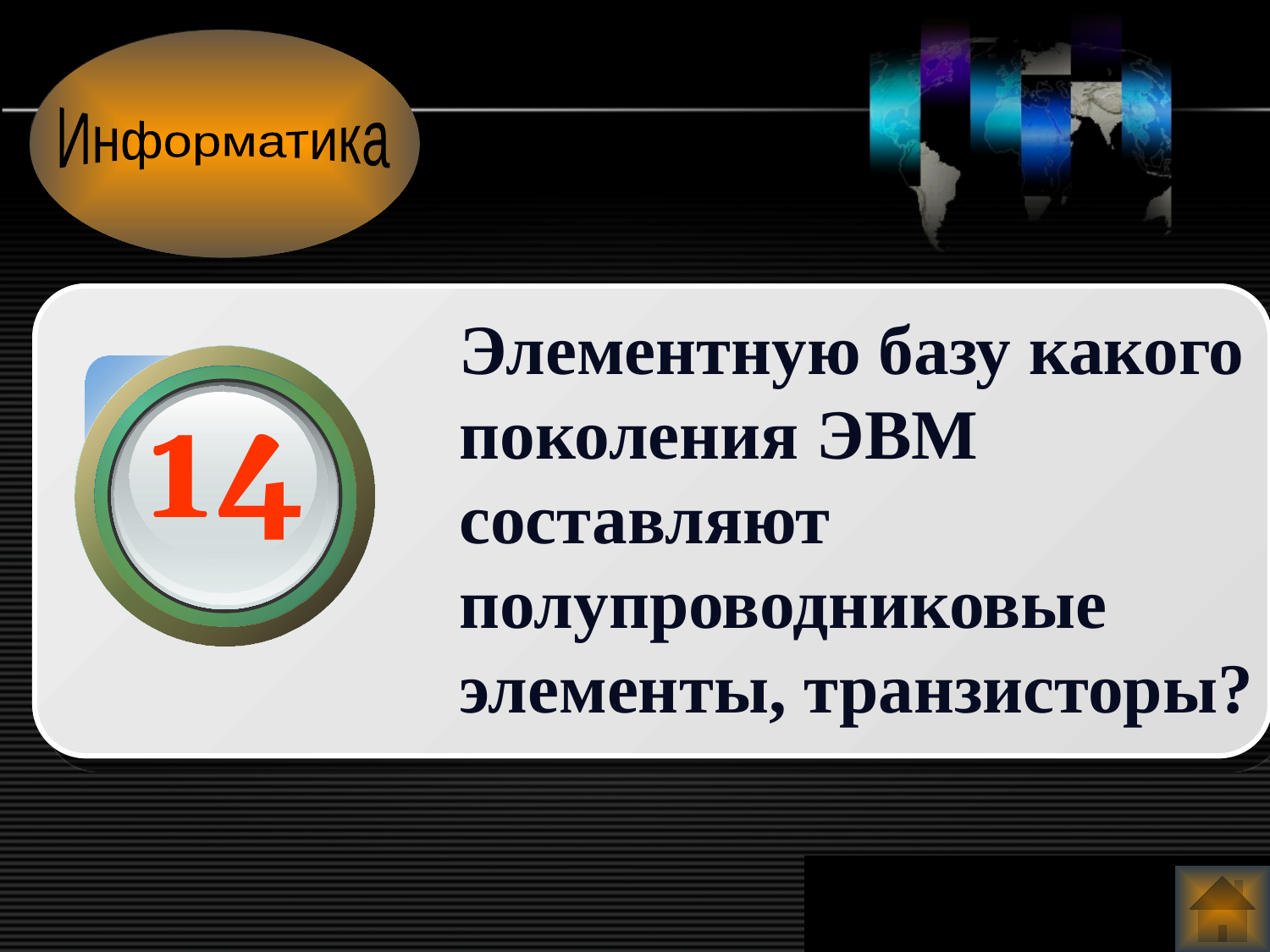

Информатика

Элементную базу какого поколения ЭВМ составляют полупроводниковые элементы, транзисторы?

14

www.themegallery.com